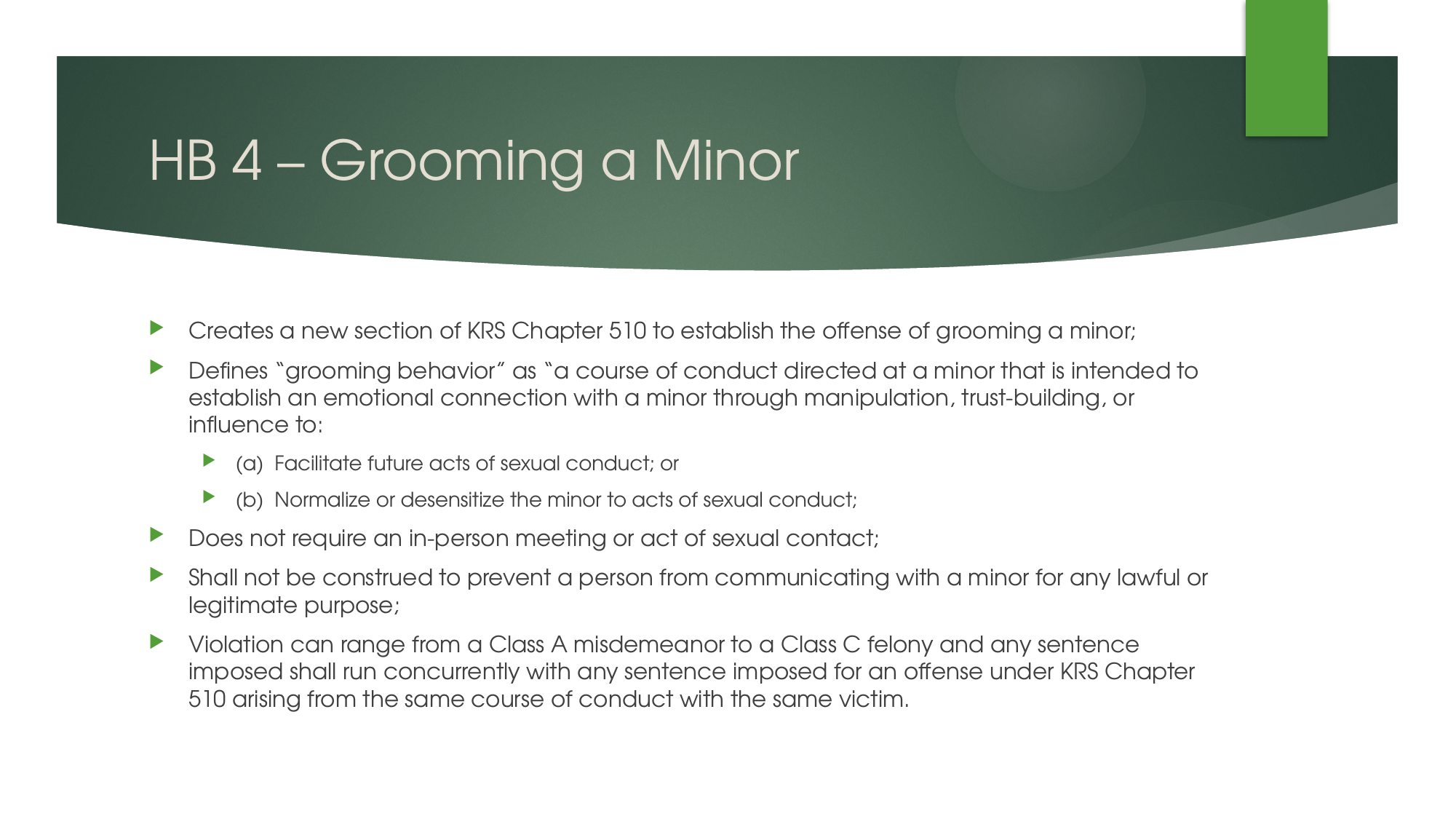

# HB 4 – Grooming a Minor
Creates a new section of KRS Chapter 510 to establish the offense of grooming a minor;
Defines “grooming behavior” as “a course of conduct directed at a minor that is intended to establish an emotional connection with a minor through manipulation, trust-building, or influence to:
(a)  Facilitate future acts of sexual conduct; or
(b)  Normalize or desensitize the minor to acts of sexual conduct;
Does not require an in-person meeting or act of sexual contact;
Shall not be construed to prevent a person from communicating with a minor for any lawful or legitimate purpose;
Violation can range from a Class A misdemeanor to a Class C felony and any sentence imposed shall run concurrently with any sentence imposed for an offense under KRS Chapter 510 arising from the same course of conduct with the same victim.